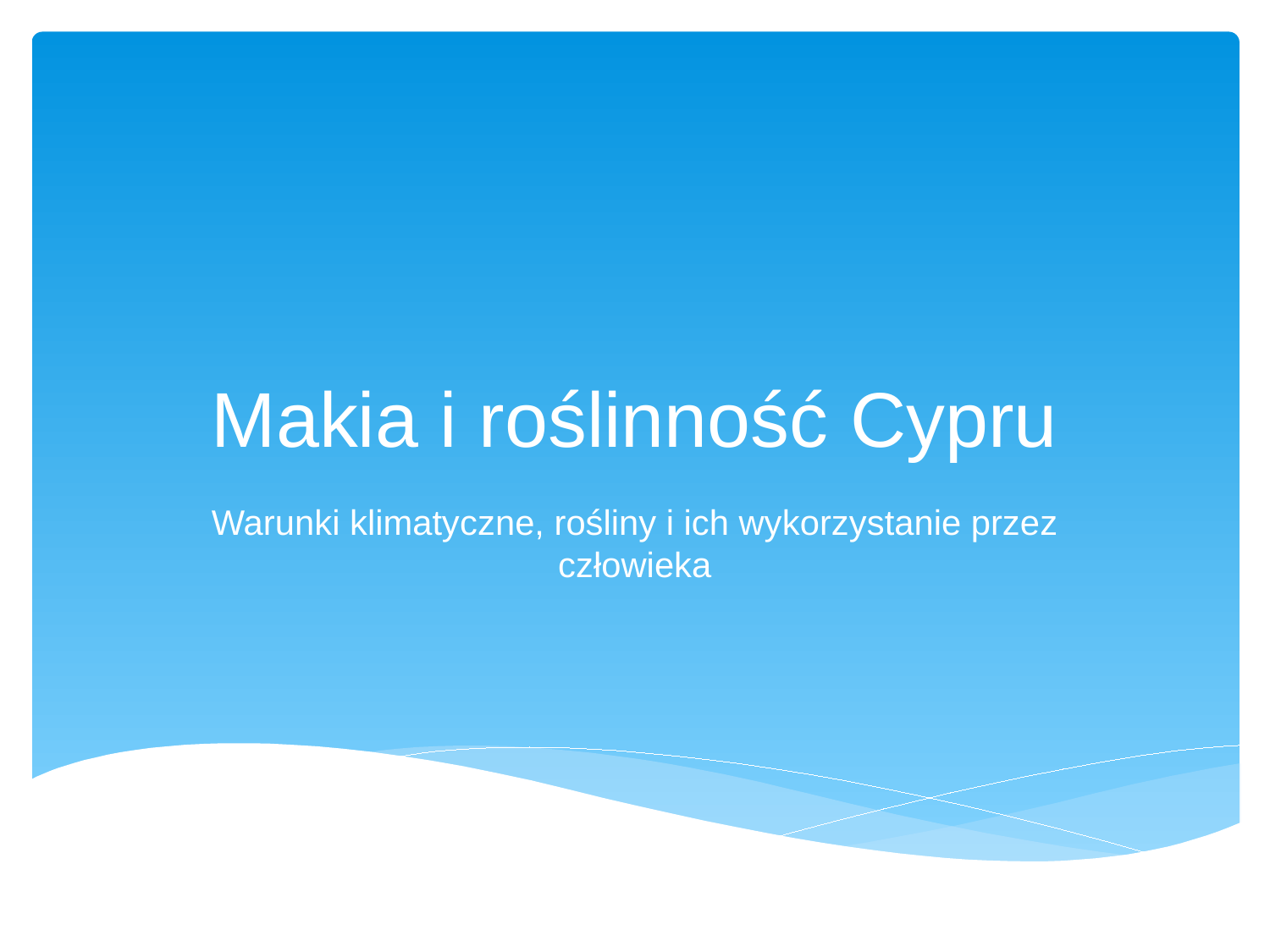

# Makia i roślinność Cypru
Warunki klimatyczne, rośliny i ich wykorzystanie przez człowieka